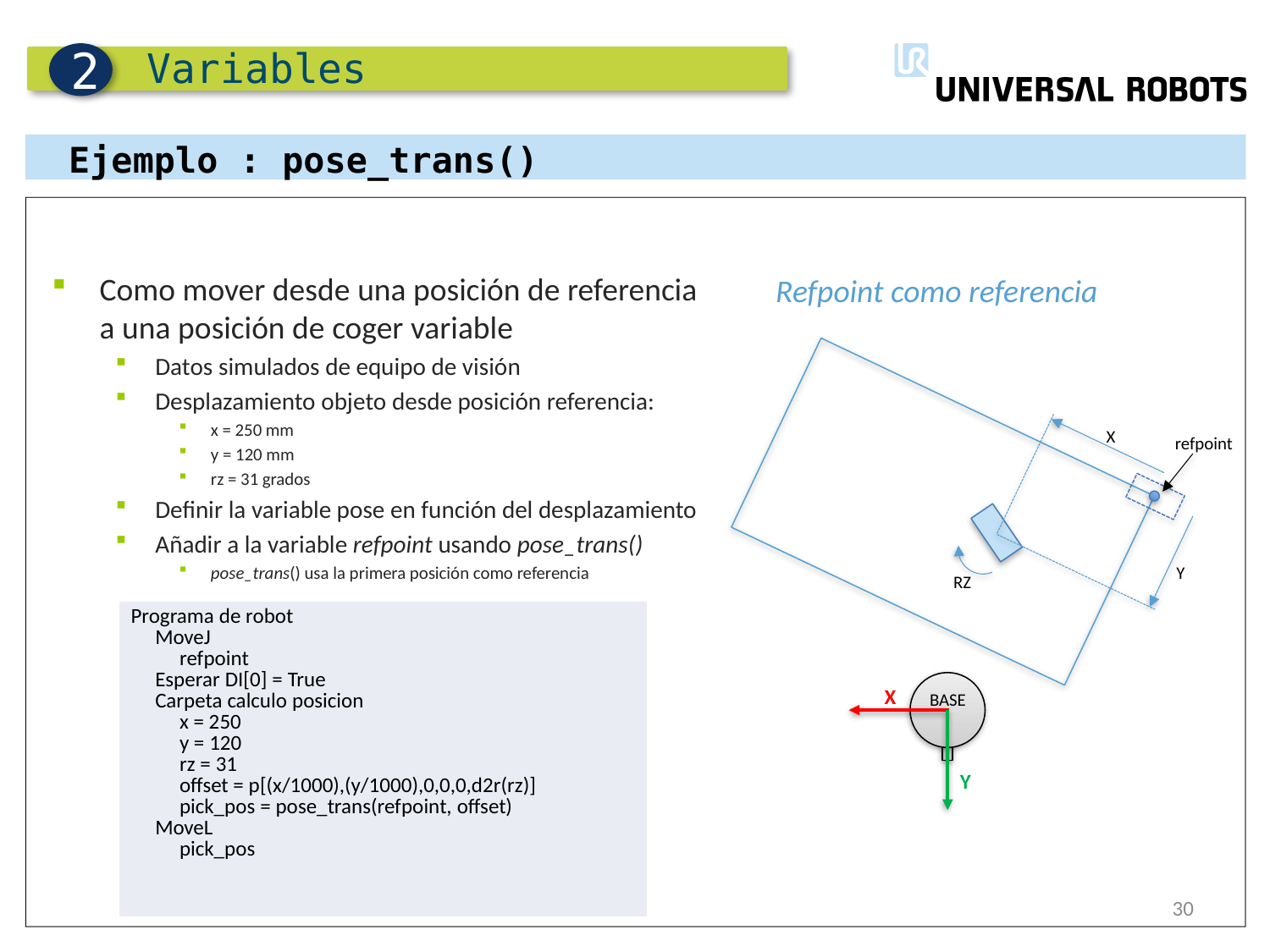

Variables

2
Ejemplo : pose_trans()

Como mover desde una posición de referencia
a una posición de coger variable
Datos simulados de equipo de visión
Desplazamiento objeto desde posición referencia:
x = 250 mm
y = 120 mm
rz = 31 grados
Definir la variable pose en función del desplazamiento
Añadir a la variable refpoint usando pose_trans()
pose_trans() usa la primera posición como referencia

Refpoint como referencia

X
refpoint

Y
RZ

X
BASE

Y
| Programa de robot MoveJ refpoint Esperar DI[0] = True Carpeta calculo posicion x = 250 y = 120 rz = 31 offset = p[(x/1000),(y/1000),0,0,0,d2r(rz)] pick\_pos = pose\_trans(refpoint, offset) MoveL pick\_pos |
| --- |
30